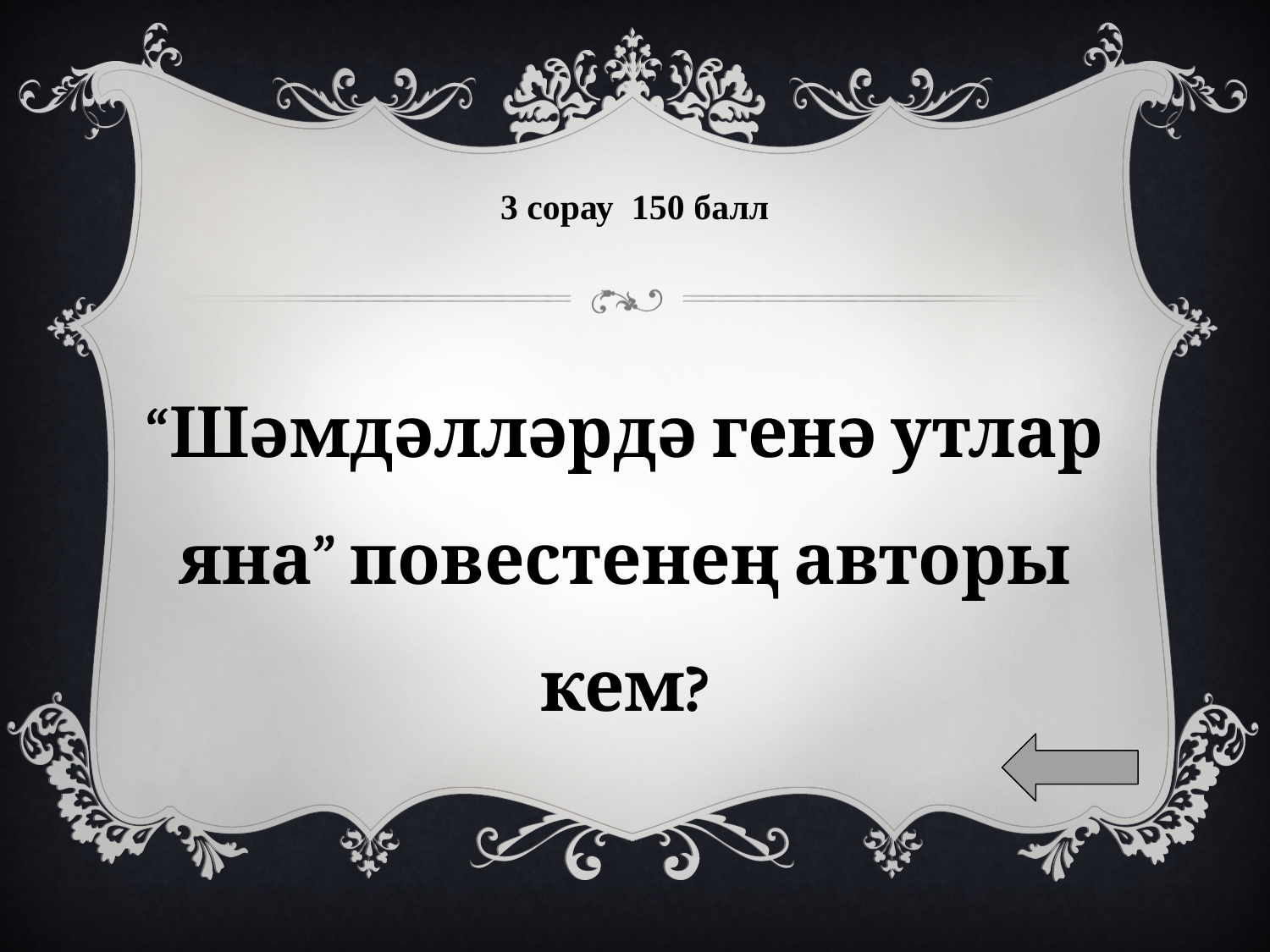

# 3 сорау  150 балл
“Шәмдәлләрдә генә утлар яна” повестенең авторы кем?